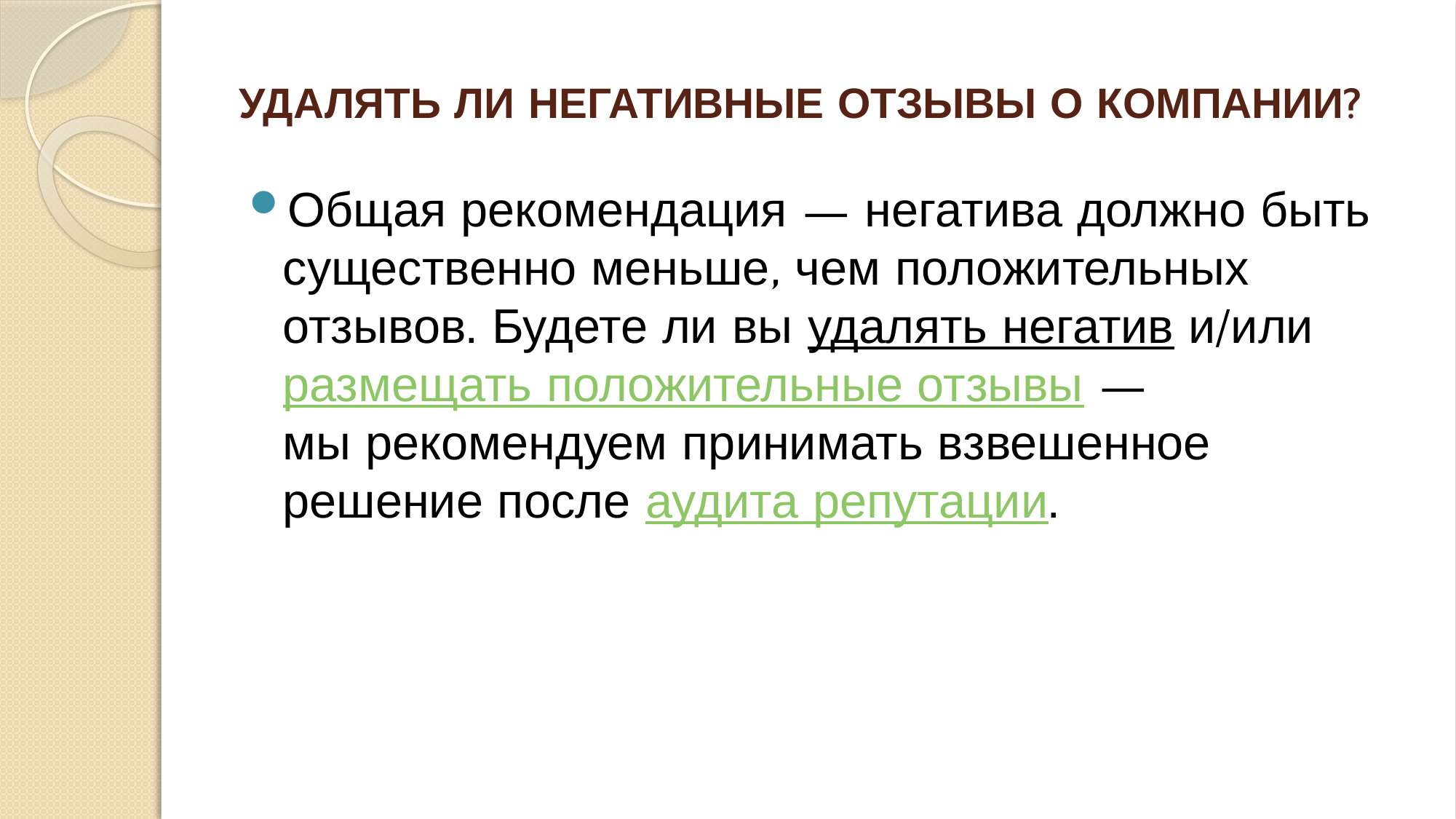

# УДАЛЯТЬ ЛИ НЕГАТИВНЫЕ ОТЗЫВЫ О КОМПАНИИ?
Общая рекомендация — негатива должно быть существенно меньше, чем положительных отзывов. Будете ли вы удалять негатив и/или размещать положительные отзывы — мы рекомендуем принимать взвешенное решение после аудита репутации.